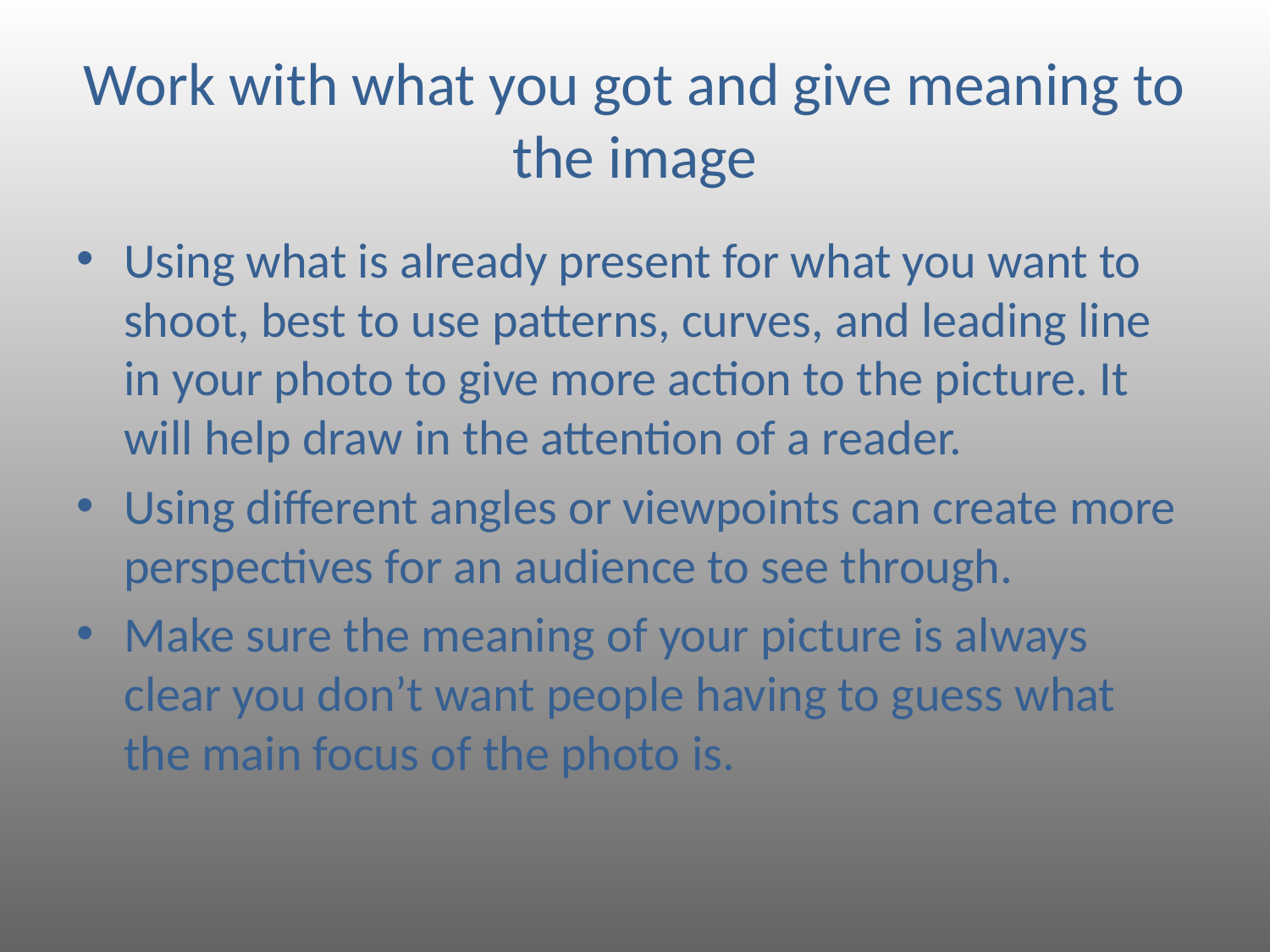

# Work with what you got and give meaning to the image
Using what is already present for what you want to shoot, best to use patterns, curves, and leading line in your photo to give more action to the picture. It will help draw in the attention of a reader.
Using different angles or viewpoints can create more perspectives for an audience to see through.
Make sure the meaning of your picture is always clear you don’t want people having to guess what the main focus of the photo is.